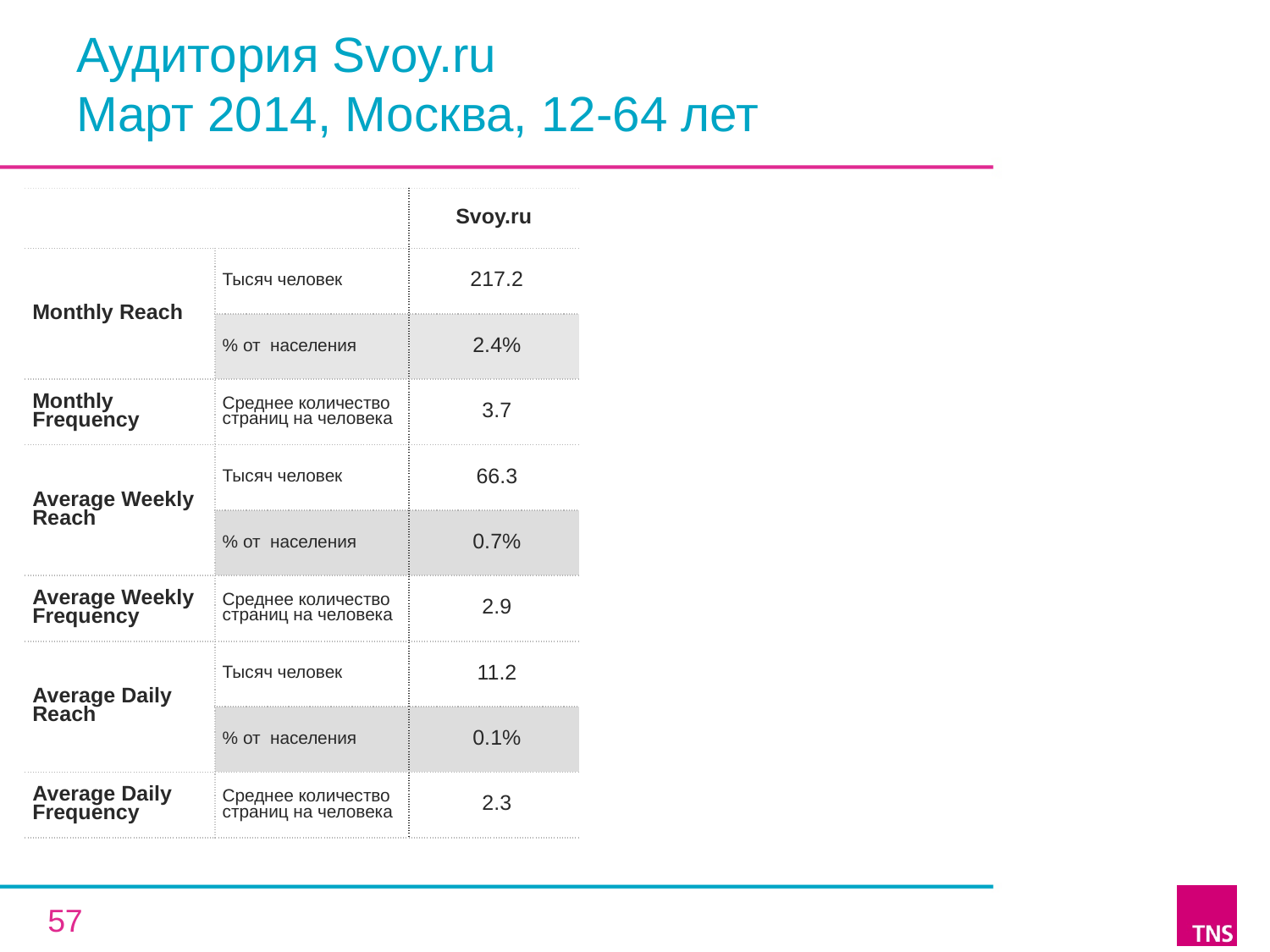

# Аудитория Svoy.ru Март 2014, Москва, 12-64 лет
|  |  | Svoy.ru |
| --- | --- | --- |
| Monthly Reach | Тысяч человек | 217.2 |
|  | % от населения | 2.4% |
| Monthly Frequency | Среднее количество страниц на человека | 3.7 |
| Average Weekly Reach | Тысяч человек | 66.3 |
|  | % от населения | 0.7% |
| Average Weekly Frequency | Среднее количество страниц на человека | 2.9 |
| Average Daily Reach | Тысяч человек | 11.2 |
|  | % от населения | 0.1% |
| Average Daily Frequency | Среднее количество страниц на человека | 2.3 |

57